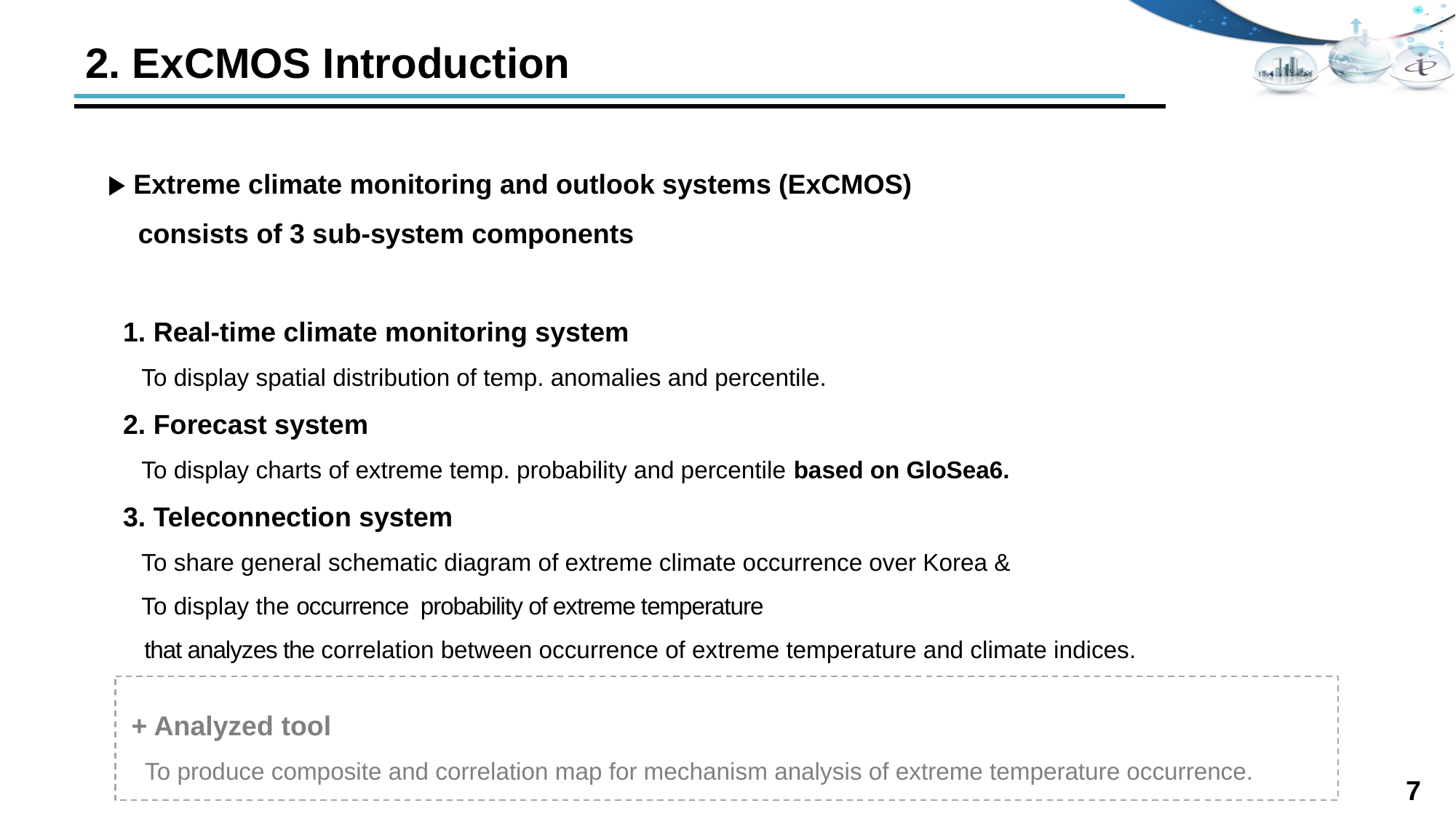

2. ExCMOS Introduction
▶ Extreme climate monitoring and outlook systems (ExCMOS)
    consists of 3 sub-system components

  1. Real-time climate monitoring system
     To display spatial distribution of temp. anomalies and percentile.
  2. Forecast system
     To display charts of extreme temp. probability and percentile based on GloSea6.
  3. Teleconnection system
     To share general schematic diagram of extreme climate occurrence over Korea &
     To display the occurrence  probability of extreme temperature
      that analyzes the correlation between occurrence of extreme temperature and climate indices.
+ Analyzed tool
  To produce composite and correlation map for mechanism analysis of extreme temperature occurrence.
7